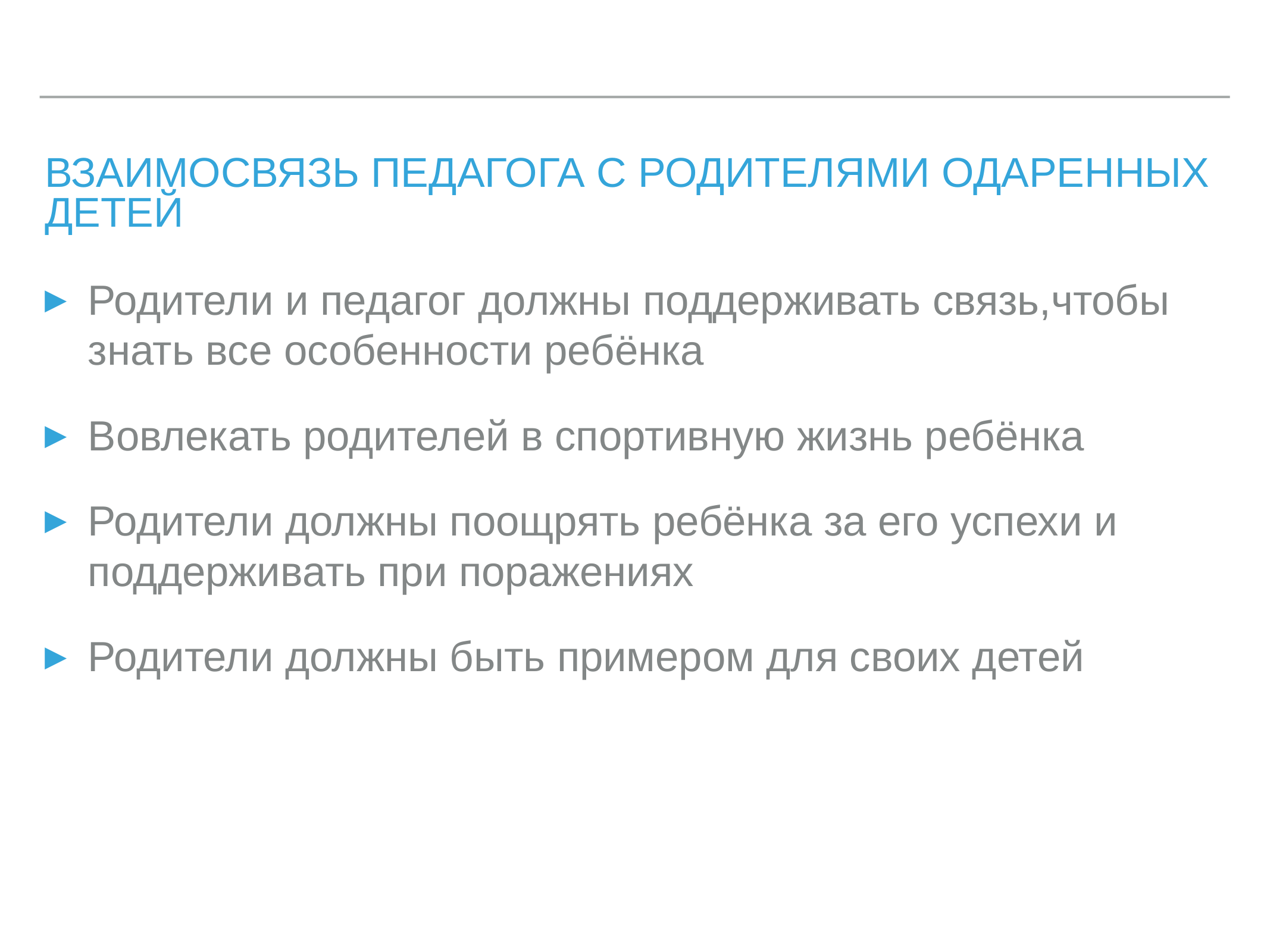

# Взаимосвязь педагога с родителями одаренных детей
Родители и педагог должны поддерживать связь,чтобы знать все особенности ребёнка
Вовлекать родителей в спортивную жизнь ребёнка
Родители должны поощрять ребёнка за его успехи и поддерживать при поражениях
Родители должны быть примером для своих детей